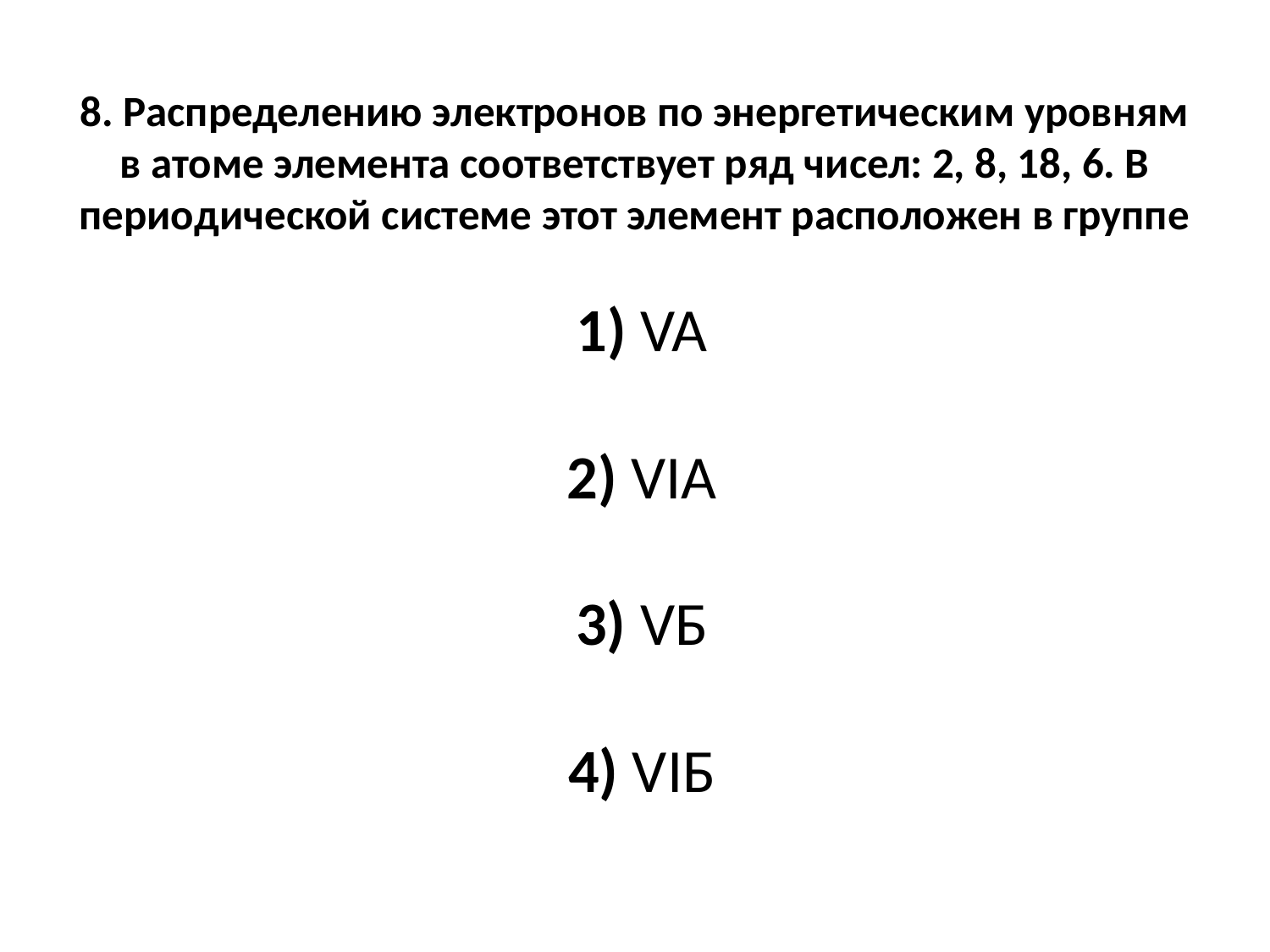

# 8. Распределению электронов по энергетическим уровням в атоме элемента соответствует ряд чисел: 2, 8, 18, 6. В периодической системе этот элемент расположен в группе     1) VA     2) VIA     3) VБ     4) VIБ